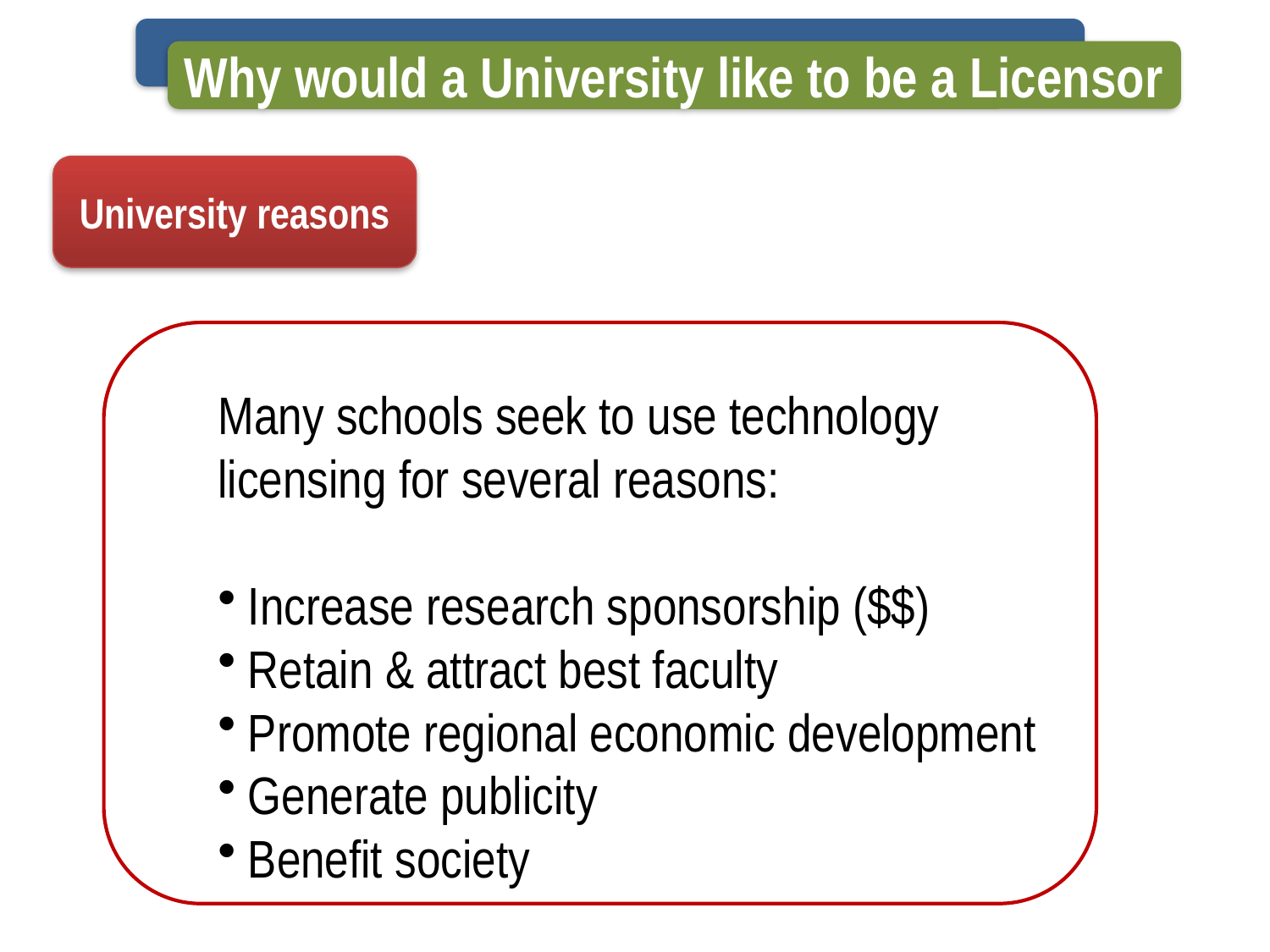

Why would a University like to be a Licensor
University reasons

Many schools seek to use technology licensing for several reasons:

Increase research sponsorship ($$)
Retain & attract best faculty
Promote regional economic development
Generate publicity
Benefit society